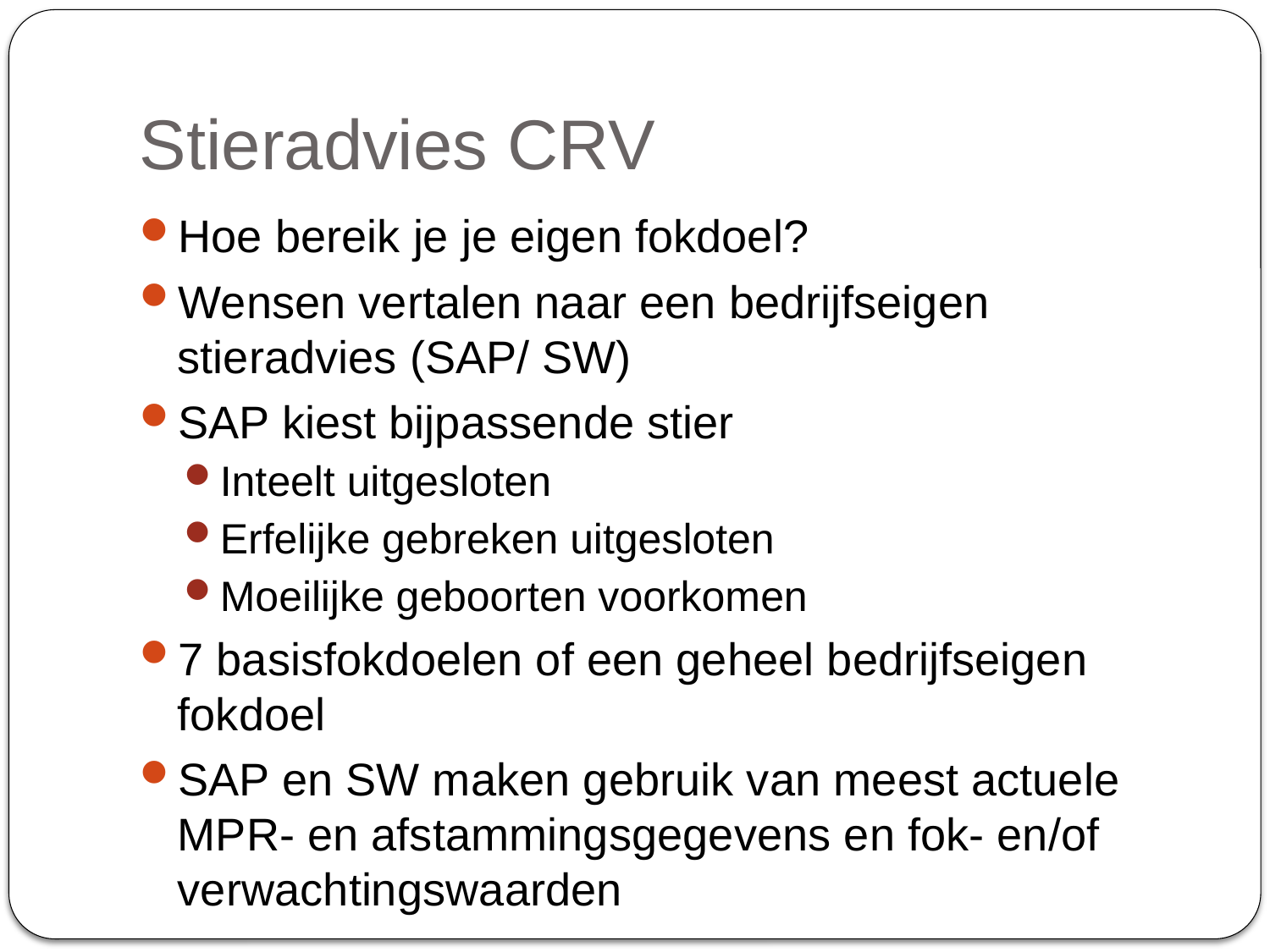

# Stieradvies CRV
Hoe bereik je je eigen fokdoel?
Wensen vertalen naar een bedrijfseigen stieradvies (SAP/ SW)
SAP kiest bijpassende stier
Inteelt uitgesloten
Erfelijke gebreken uitgesloten
Moeilijke geboorten voorkomen
7 basisfokdoelen of een geheel bedrijfseigen fokdoel
SAP en SW maken gebruik van meest actuele MPR- en afstammingsgegevens en fok- en/of verwachtingswaarden